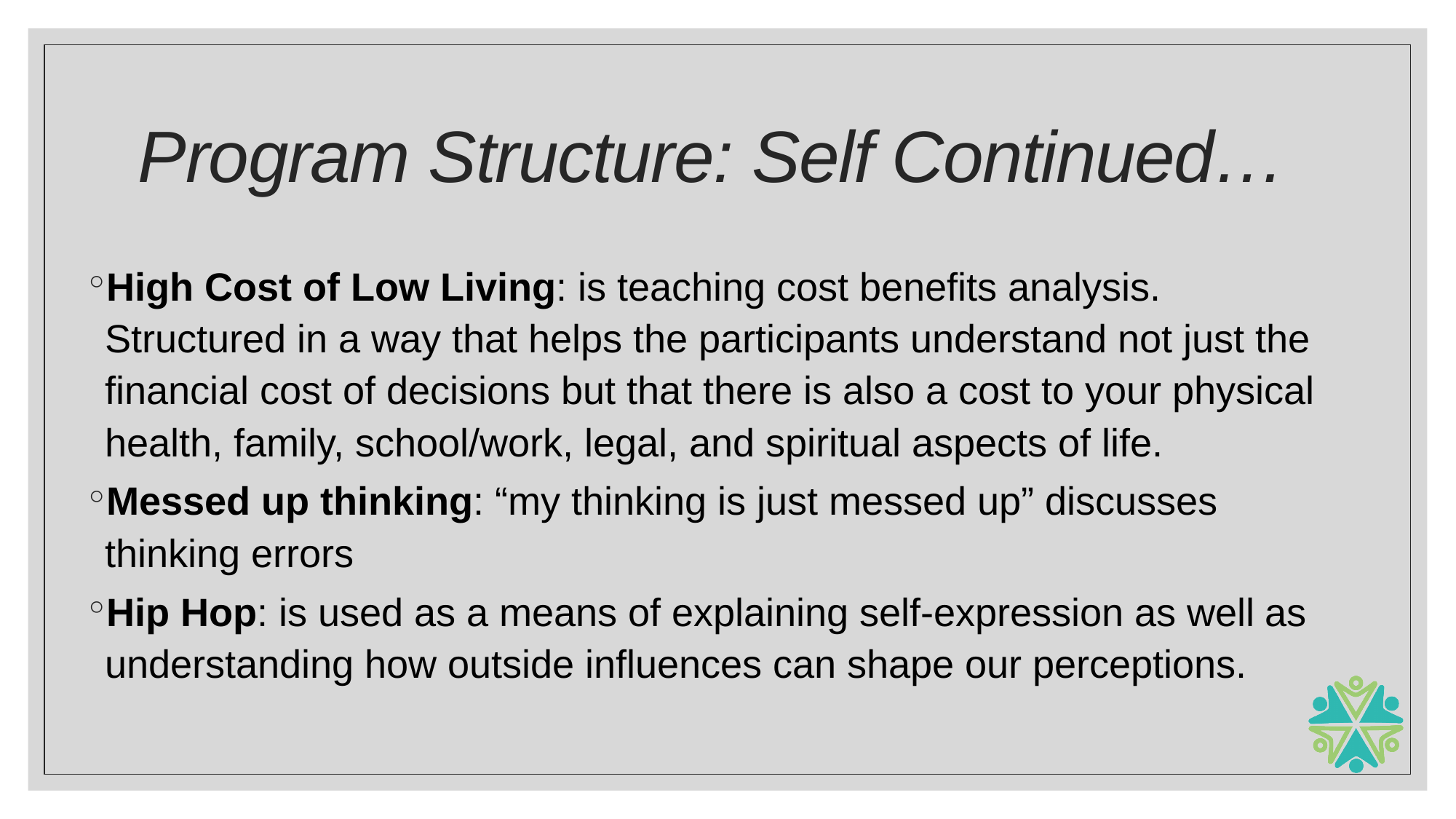

# Program Structure: Self Continued…
High Cost of Low Living: is teaching cost benefits analysis. Structured in a way that helps the participants understand not just the financial cost of decisions but that there is also a cost to your physical health, family, school/work, legal, and spiritual aspects of life.
Messed up thinking: “my thinking is just messed up” discusses thinking errors
Hip Hop: is used as a means of explaining self-expression as well as understanding how outside influences can shape our perceptions.